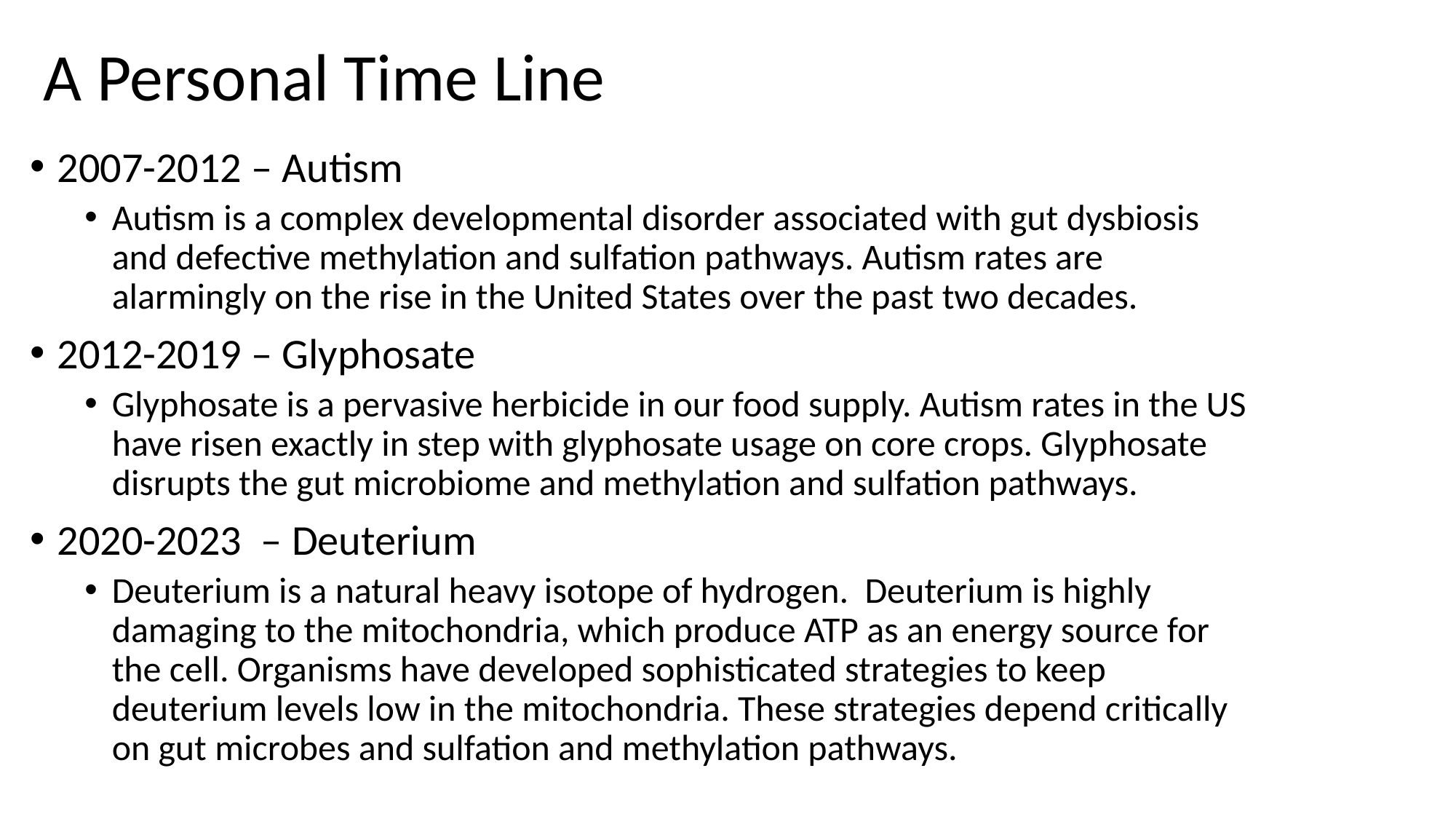

# A Personal Time Line
2007-2012 – Autism
Autism is a complex developmental disorder associated with gut dysbiosis and defective methylation and sulfation pathways. Autism rates are alarmingly on the rise in the United States over the past two decades.
2012-2019 – Glyphosate
Glyphosate is a pervasive herbicide in our food supply. Autism rates in the US have risen exactly in step with glyphosate usage on core crops. Glyphosate disrupts the gut microbiome and methylation and sulfation pathways.
2020-2023  – Deuterium
Deuterium is a natural heavy isotope of hydrogen.  Deuterium is highly damaging to the mitochondria, which produce ATP as an energy source for the cell. Organisms have developed sophisticated strategies to keep deuterium levels low in the mitochondria. These strategies depend critically on gut microbes and sulfation and methylation pathways.